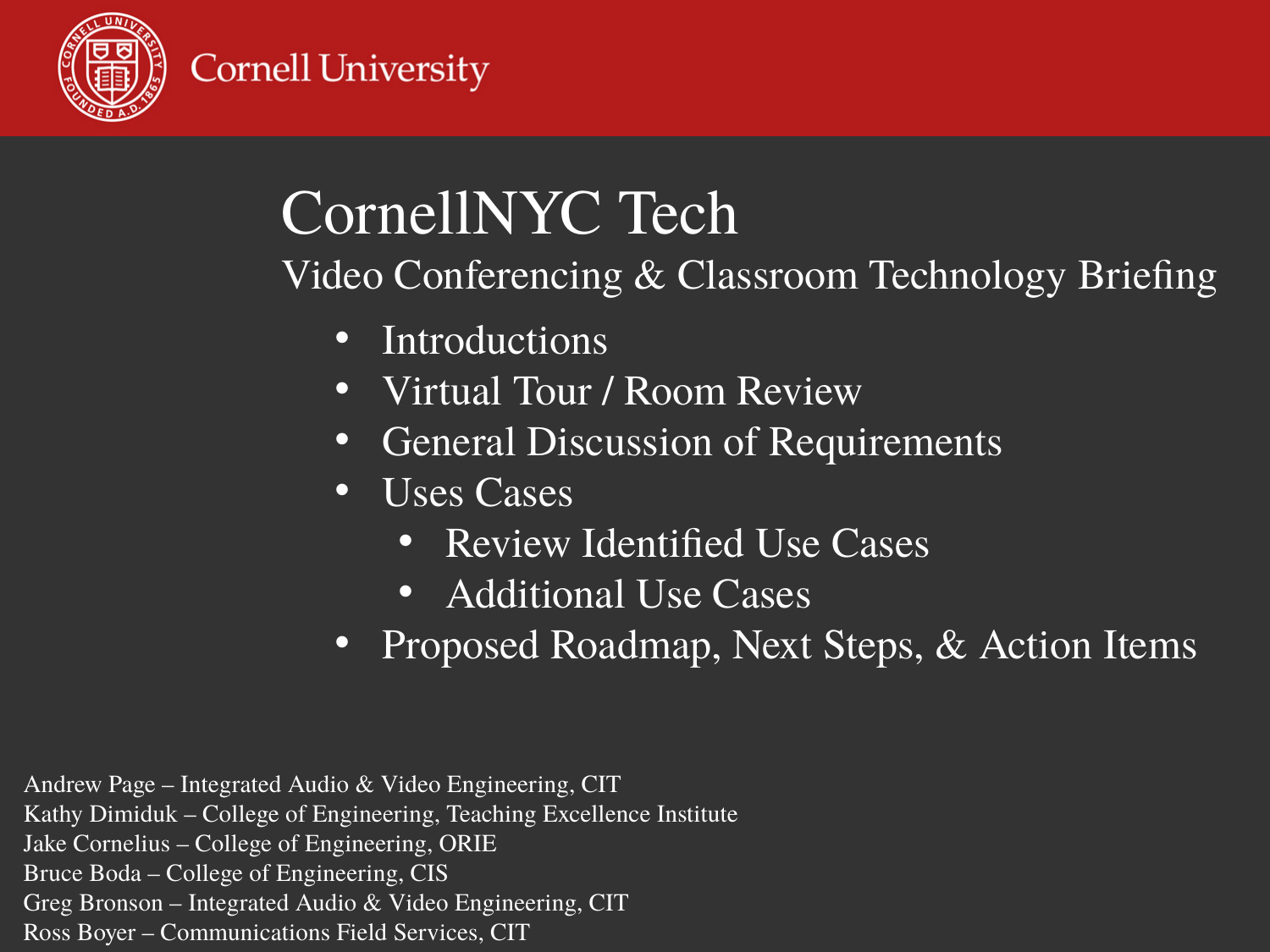

CornellNYC Tech
Video Conferencing & Classroom Technology Briefing
Introductions
Virtual Tour / Room Review
General Discussion of Requirements
Uses Cases
Review Identified Use Cases
Additional Use Cases
Proposed Roadmap, Next Steps, & Action Items
Andrew Page – Integrated Audio & Video Engineering, CIT
Kathy Dimiduk – College of Engineering, Teaching Excellence Institute
Jake Cornelius – College of Engineering, ORIE
Bruce Boda – College of Engineering, CIS
Greg Bronson – Integrated Audio & Video Engineering, CIT
Ross Boyer – Communications Field Services, CIT